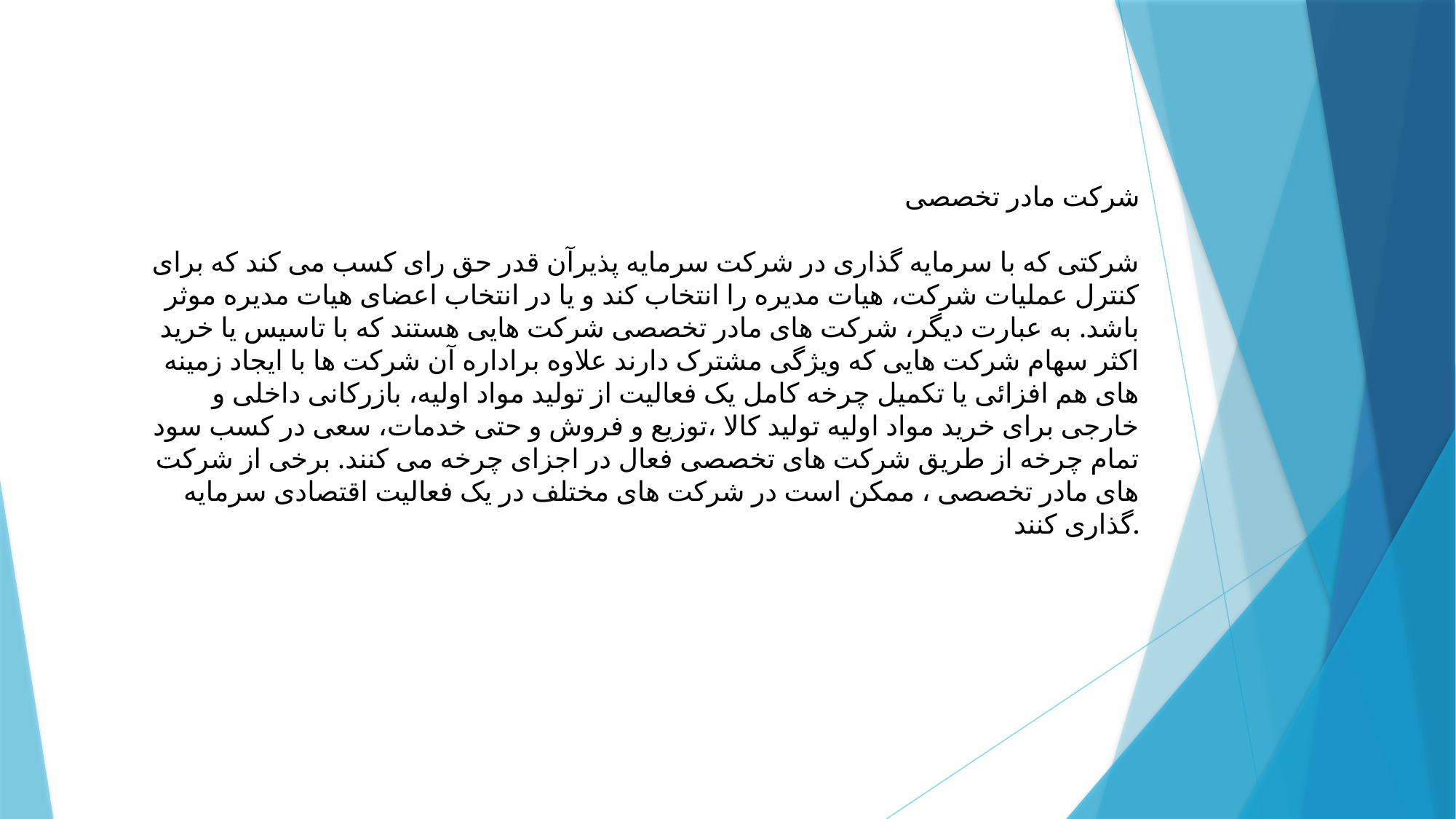

شرکت مادر تخصصی

شرکتی که با سرمایه گذاری در شرکت سرمایه پذیرآن قدر حق رای کسب می کند که برای کنترل عملیات شرکت، هیات مدیره را انتخاب کند و یا در انتخاب اعضای هیات مدیره موثر باشد. به عبارت دیگر، شرکت های مادر تخصصی شرکت هایی هستند که با تاسیس یا خرید اکثر سهام شرکت هایی که ویژگی مشترک دارند علاوه براداره آن شرکت ها با ایجاد زمینه های هم افزائی یا تکمیل چرخه کامل یک فعالیت از تولید مواد اولیه، بازرکانی داخلی و خارجی برای خرید مواد اولیه تولید کالا ،توزیع و فروش و حتی خدمات، سعی در کسب سود تمام چرخه از طریق شرکت های تخصصی فعال در اجزای چرخه می کنند. برخی از شرکت های مادر تخصصی ، ممکن است در شرکت های مختلف در یک فعالیت اقتصادی سرمایه گذاری کنند.